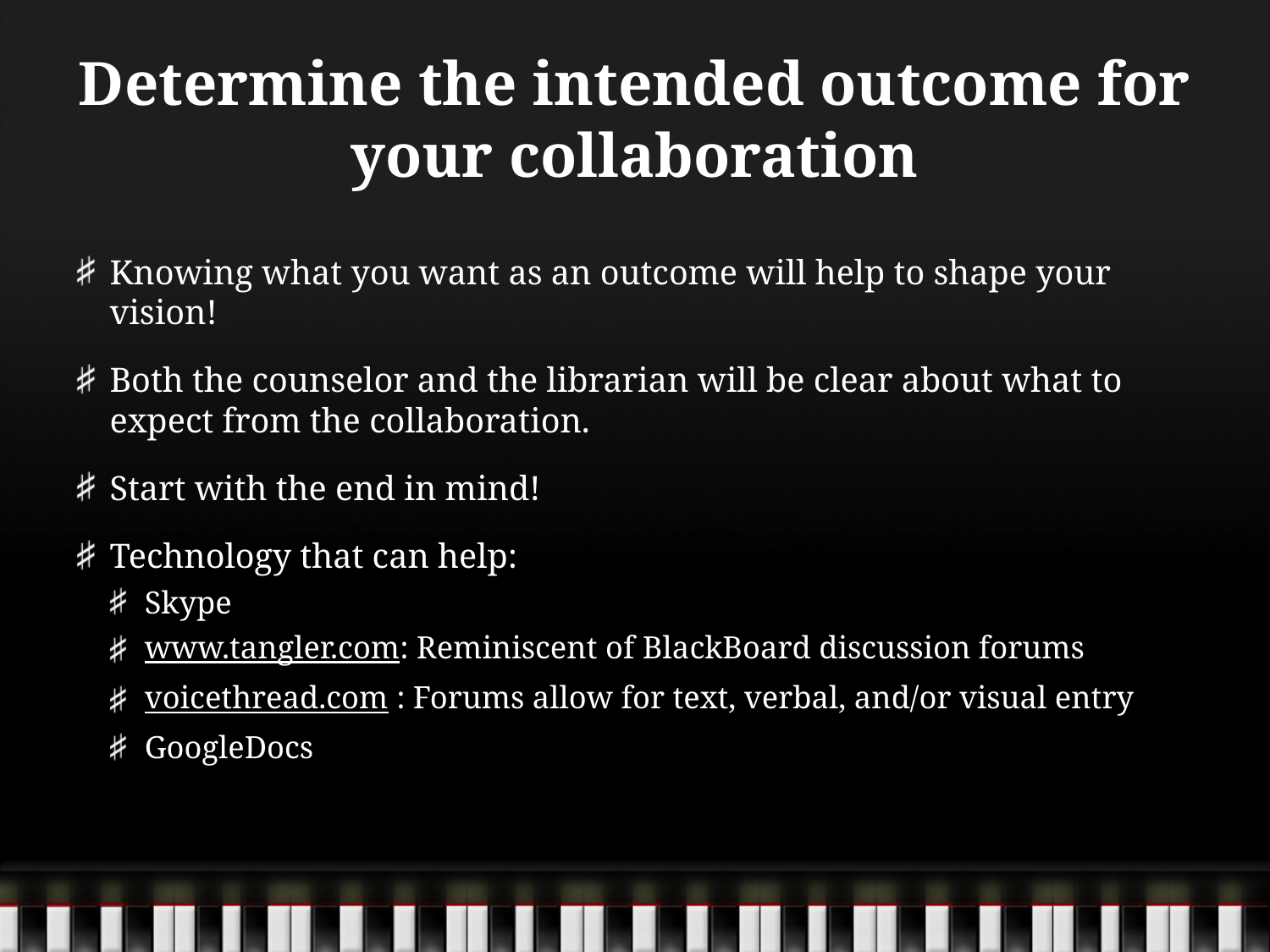

# Determine the intended outcome for your collaboration
Knowing what you want as an outcome will help to shape your vision!
Both the counselor and the librarian will be clear about what to expect from the collaboration.
Start with the end in mind!
Technology that can help:
Skype
www.tangler.com: Reminiscent of BlackBoard discussion forums
voicethread.com : Forums allow for text, verbal, and/or visual entry
GoogleDocs